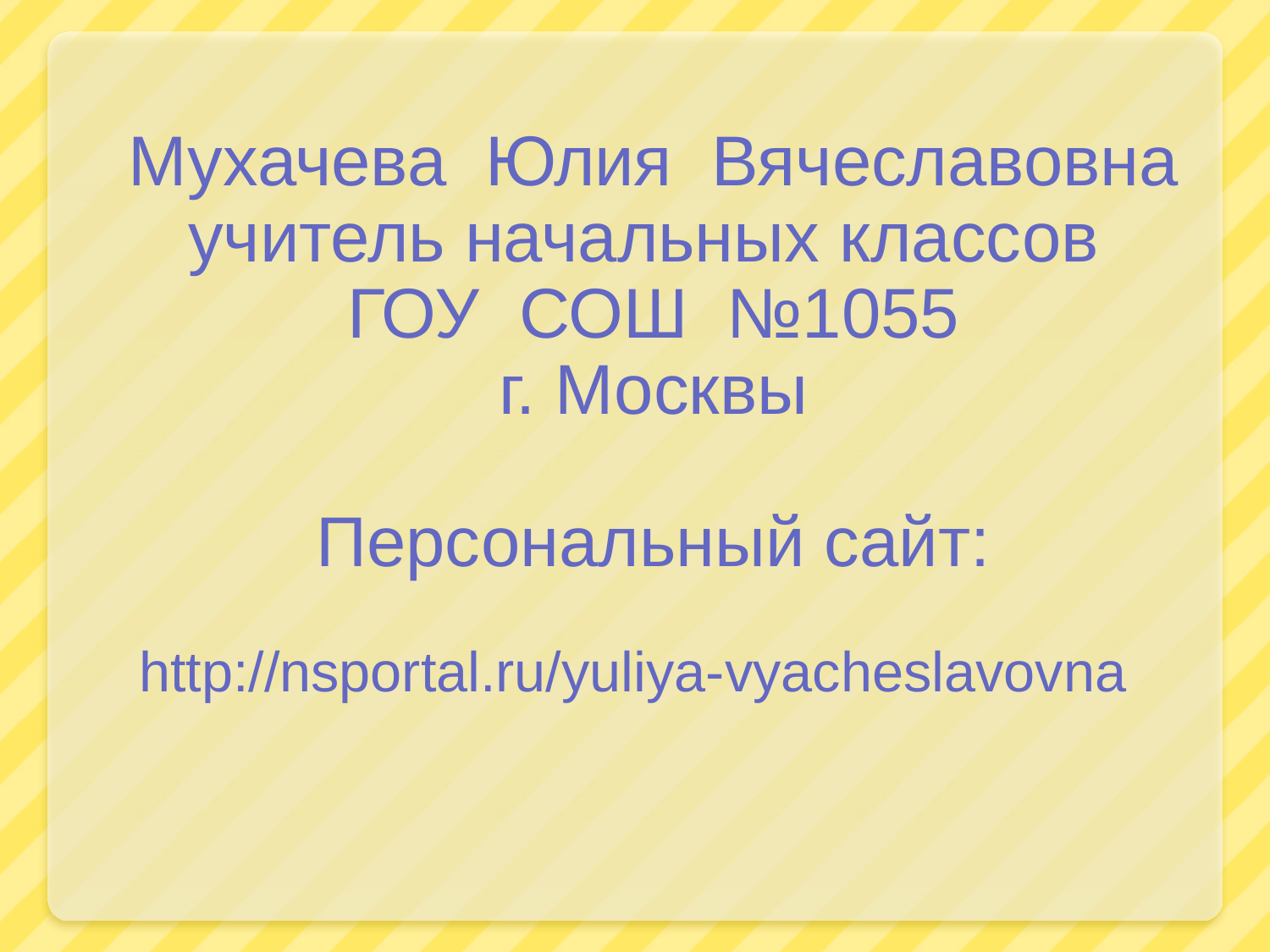

Мухачева  Юлия  Вячеславовна
учитель начальных классов
ГОУ  СОШ  №1055
г. Москвы

Персональный сайт:
http://nsportal.ru/yuliya-vyacheslavovna